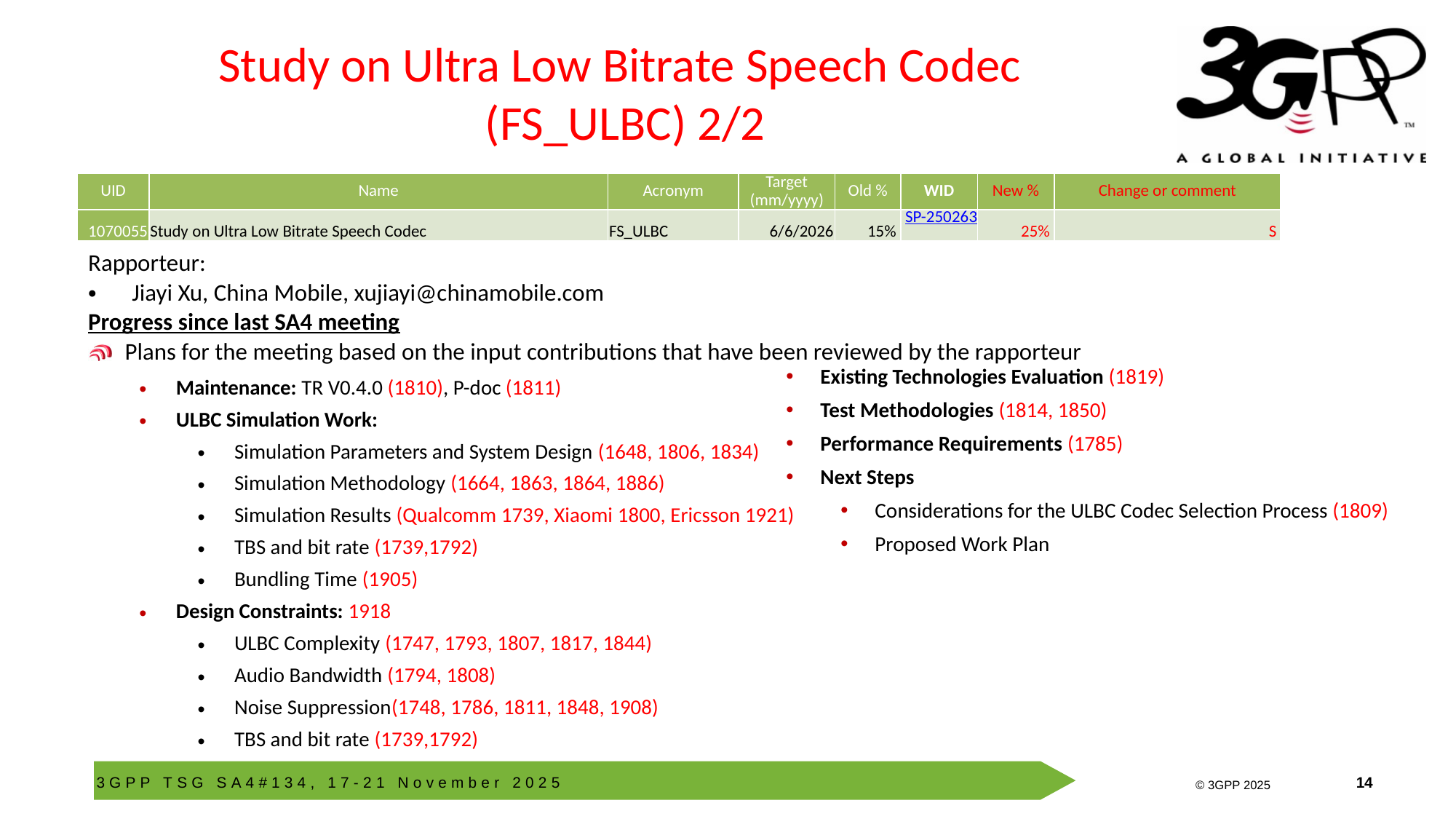

# Study on Ultra Low Bitrate Speech Codec (FS_ULBC) 2/2
| UID | Name | Acronym | Target (mm/yyyy) | Old % | WID | New % | Change or comment |
| --- | --- | --- | --- | --- | --- | --- | --- |
| 1070055 | Study on Ultra Low Bitrate Speech Codec | FS\_ULBC | 6/6/2026 | 15% | SP-250263 | 25% | S |
Rapporteur:
Jiayi Xu, China Mobile, xujiayi@chinamobile.com
Progress since last SA4 meeting
Plans for the meeting based on the input contributions that have been reviewed by the rapporteur
Maintenance: TR V0.4.0 (1810), P-doc (1811)
ULBC Simulation Work:
Simulation Parameters and System Design (1648, 1806, 1834)
Simulation Methodology (1664, 1863, 1864, 1886)
Simulation Results (Qualcomm 1739, Xiaomi 1800, Ericsson 1921)
TBS and bit rate (1739,1792)
Bundling Time (1905)
Design Constraints: 1918
ULBC Complexity (1747, 1793, 1807, 1817, 1844)
Audio Bandwidth (1794, 1808)
Noise Suppression(1748, 1786, 1811, 1848, 1908)
TBS and bit rate (1739,1792)

Existing Technologies Evaluation (1819)
Test Methodologies (1814, 1850)
Performance Requirements (1785)
Next Steps
Considerations for the ULBC Codec Selection Process (1809)
Proposed Work Plan